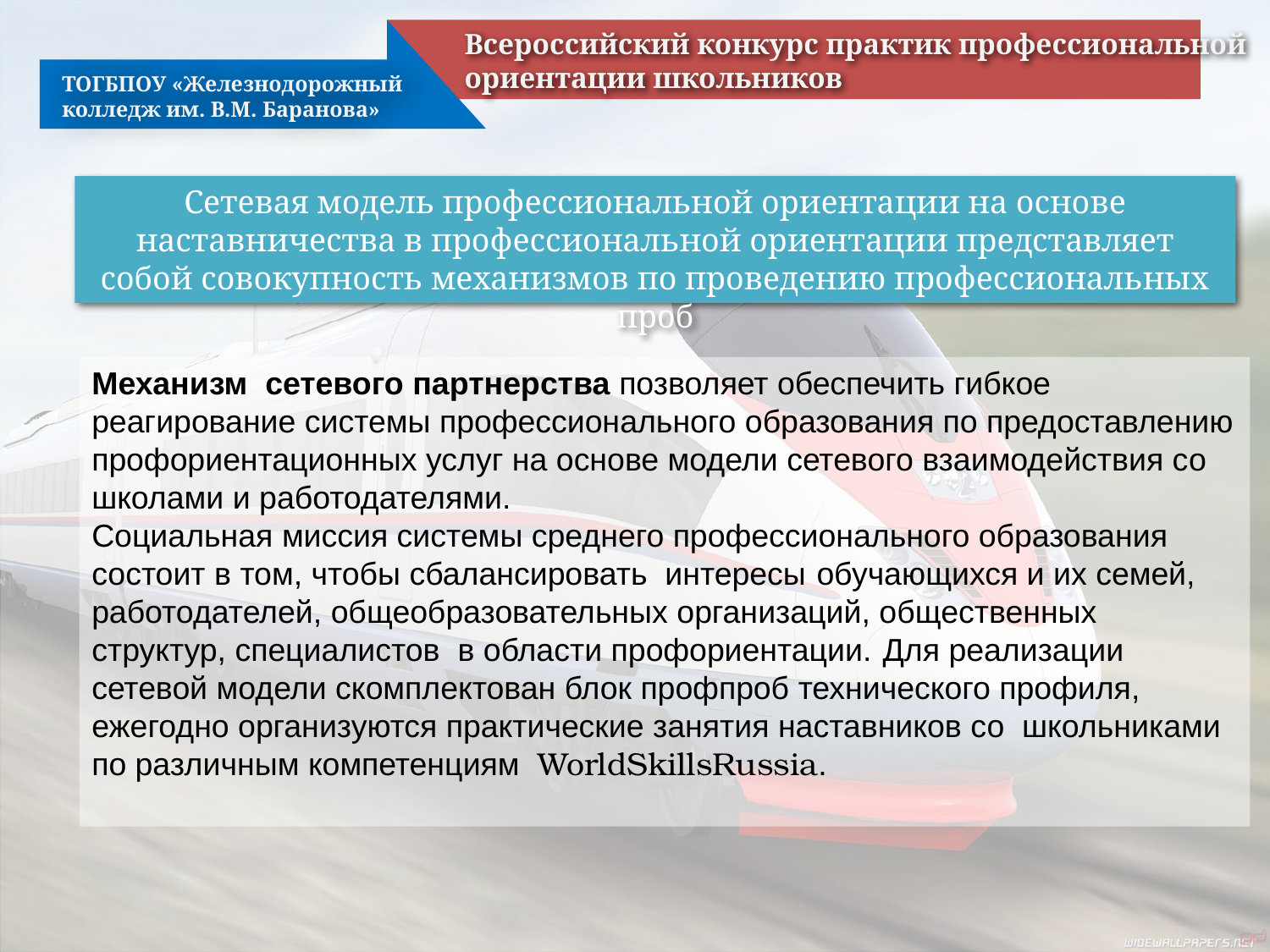

Всероссийский конкурс практик профессиональной
ориентации школьников

ТОГБПОУ «Железнодорожный колледж им. В.М. Баранова»
Сетевая модель профессиональной ориентации на основе наставничества в профессиональной ориентации представляет собой совокупность механизмов по проведению профессиональных проб

Механизм  сетевого партнерства позволяет обеспечить гибкое реагирование системы профессионального образования по предоставлению профориентационных услуг на основе модели сетевого взаимодействия со школами и работодателями.
Социальная миссия системы среднего профессионального образования состоит в том, чтобы сбалансировать  интересы обучающихся и их семей, работодателей, общеобразовательных организаций, общественных структур, специалистов  в области профориентации. Для реализации сетевой модели скомплектован блок профпроб технического профиля, ежегодно организуются практические занятия наставников со  школьниками по различным компетенциям  WorldSkillsRussia.